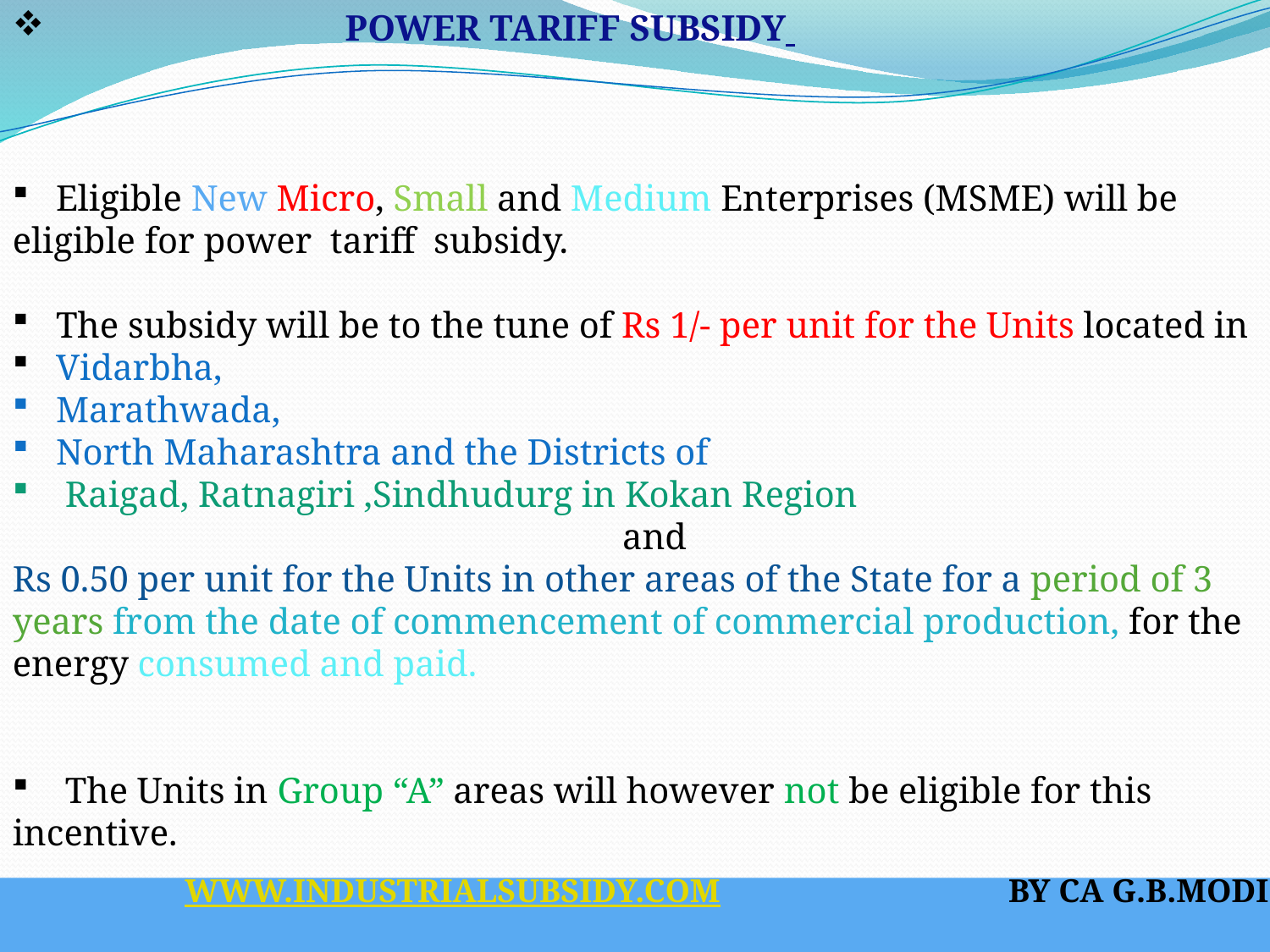

POWER TARIFF SUBSIDY

   Eligible New Micro, Small and Medium Enterprises (MSME) will be eligible for power  tariff  subsidy.

   The subsidy will be to the tune of Rs 1/- per unit for the Units located in
   Vidarbha,
   Marathwada,
   North Maharashtra and the Districts of
    Raigad, Ratnagiri ,Sindhudurg in Kokan Region
                                                                   and
Rs 0.50 per unit for the Units in other areas of the State for a period of 3 years from the date of commencement of commercial production, for the energy consumed and paid.

    The Units in Group “A” areas will however not be eligible for this incentive.
       WWW.INDUSTRIALSUBSIDY.COM                                   BY CA G.B.MODI